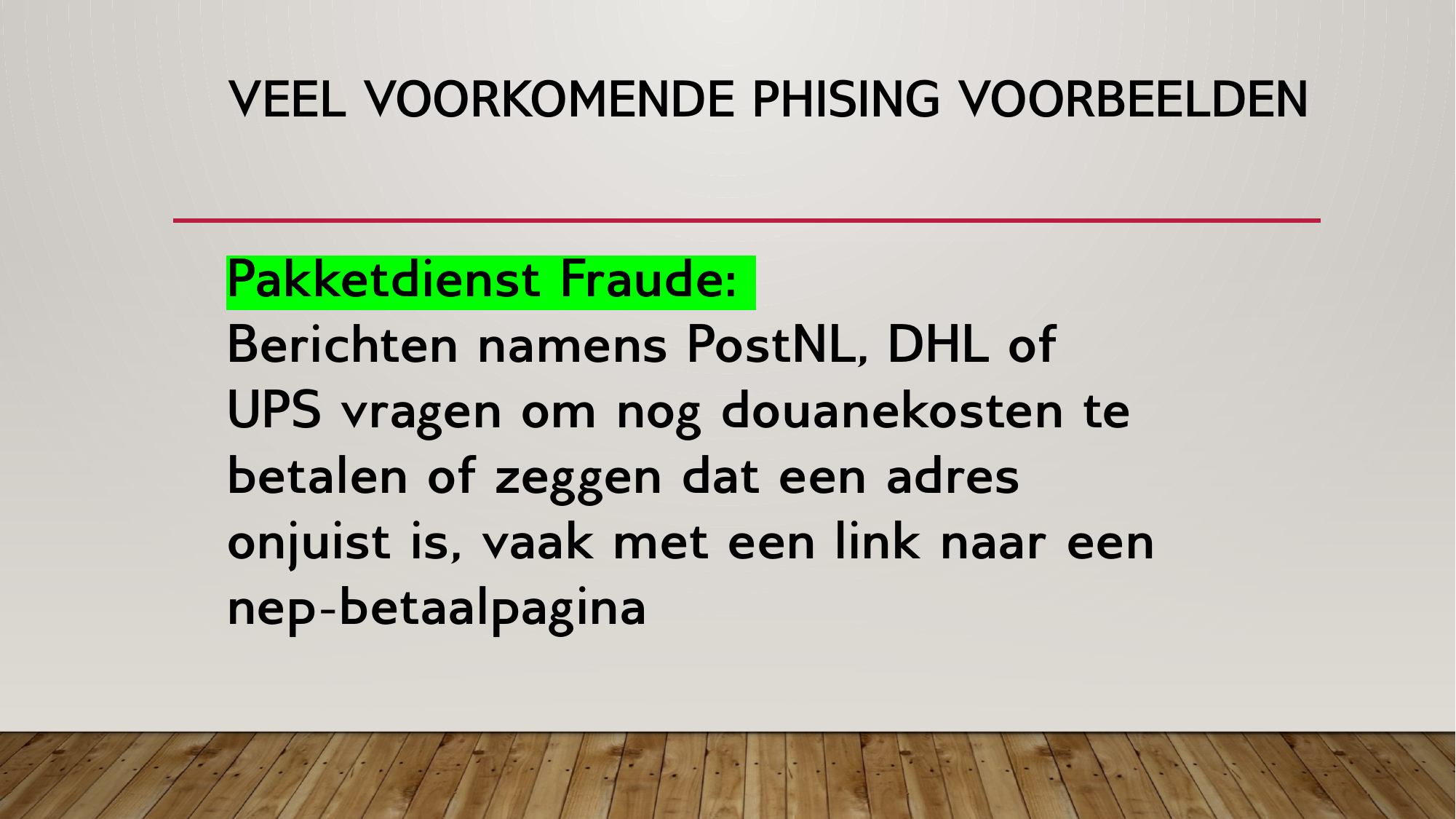

# VEEL VOORKOMENDE PHISING VOORBEELDEN

Pakketdienst Fraude:
Berichten namens PostNL, DHL of UPS vragen om nog douanekosten te betalen of zeggen dat een adres onjuist is, vaak met een link naar een nep-betaalpagina